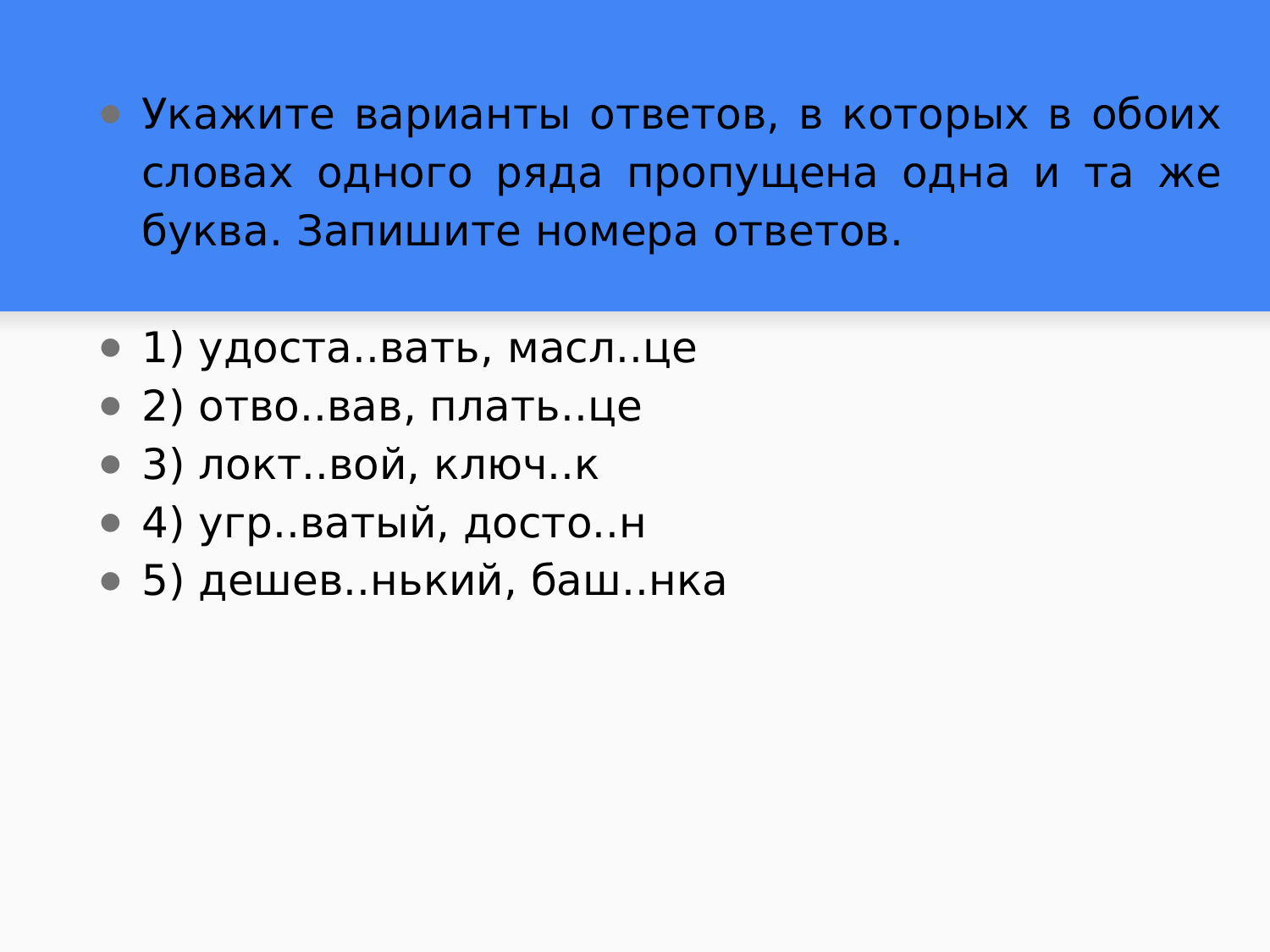

Укажите варианты ответов, в которых в обоих словах одного ряда пропущена одна и та же буква. Запишите номера ответов.

1) удоста..вать, масл..це
2) отво..вав, плать..це
3) локт..вой, ключ..к
4) угр..ватый, досто..н
5) дешев..нький, баш..нка